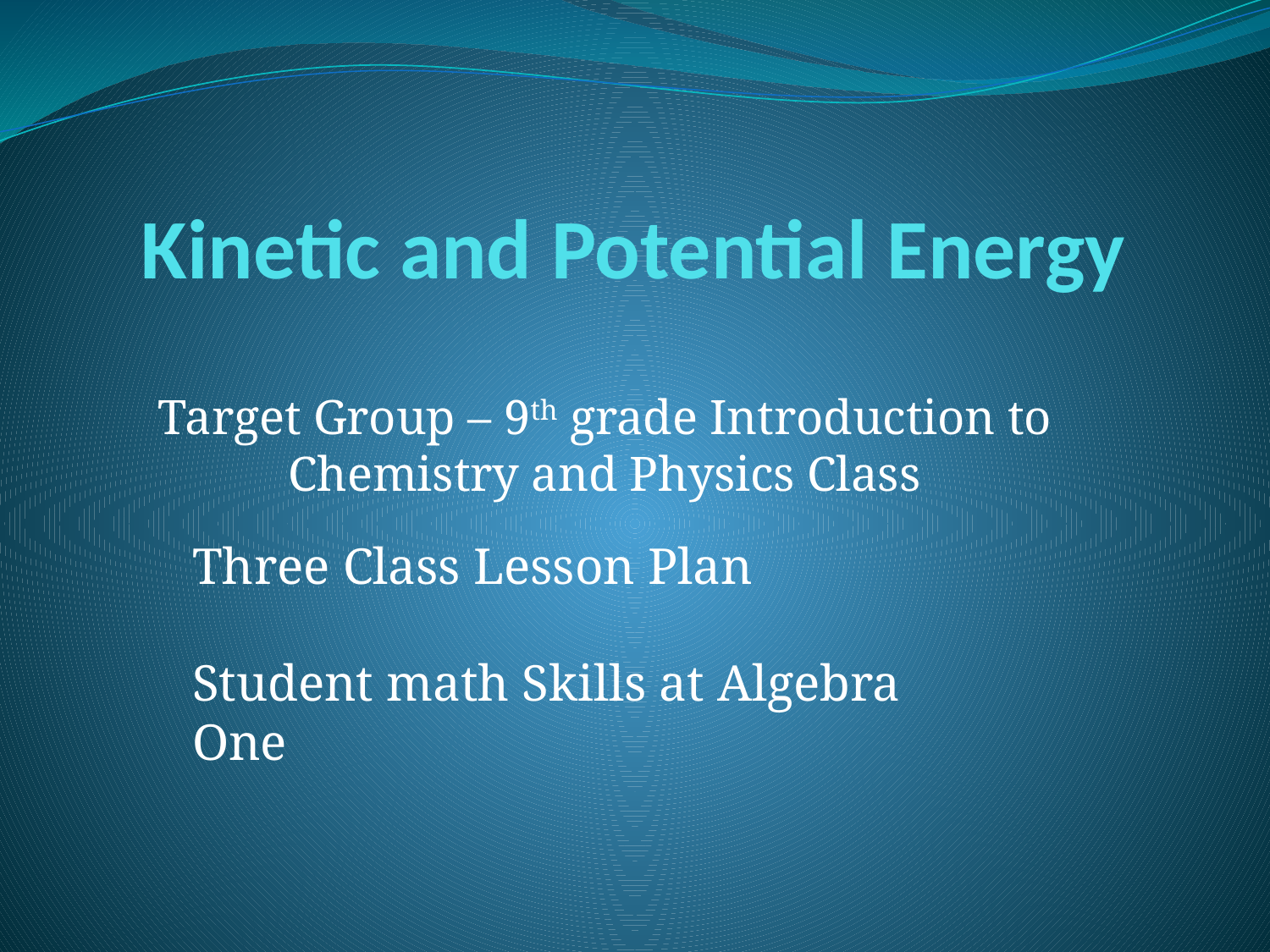

# Kinetic and Potential Energy
Target Group – 9th grade Introduction to Chemistry and Physics Class

Three Class Lesson Plan
Student math Skills at Algebra One